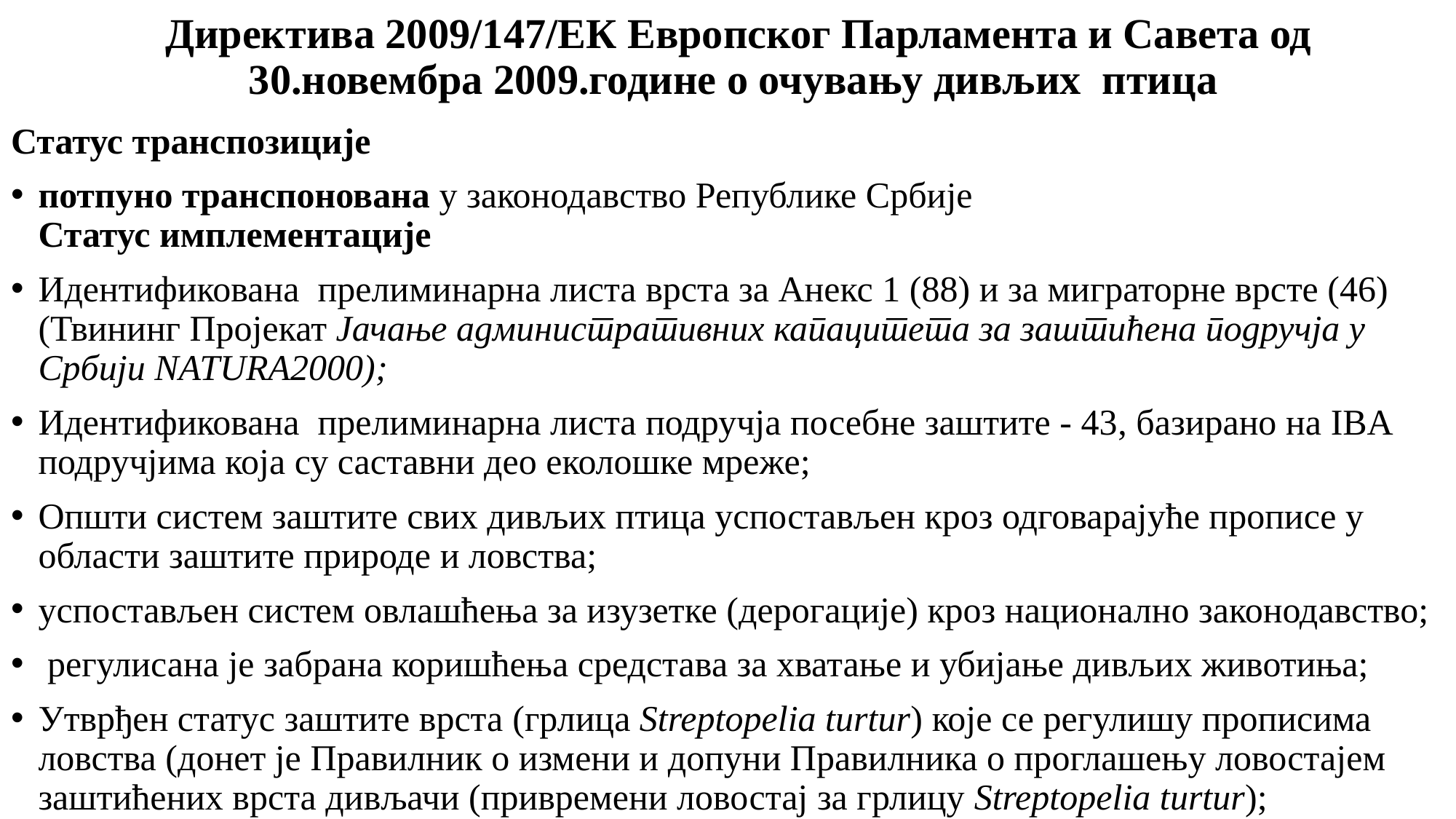

# Директива 2009/147/ЕК Европског Парламента и Савета од 30.новембра 2009.године о очувању дивљих  птица
Статус транспозиције
потпуно транспонована у законодавство Републике Србије
Статус имплементације
Идентификована  прелиминарна листа врста за Анекс 1 (88) и за миграторне врсте (46) (Твининг Пројекат Јачање административних капацитета за заштићена подручја у Србији NATURA2000);
Идентификована  прелиминарна листа подручја посебне заштите - 43, базирано на IBA подручјима која су саставни део еколошке мреже;
Општи систем заштите свих дивљих птица успостављен кроз одговарајуће прописе у области заштите природе и ловства;
успостављен систем овлашћења за изузетке (дерогације) кроз национално законодавство;
 регулисана је забрана коришћења средстава за хватање и убијање дивљих животиња;
Утврђен статус заштите врста (грлица Streptopelia turtur) које се регулишу прописима ловства (донет је Правилник о измени и допуни Правилника о проглашењу ловостајем заштићених врста дивљачи (привремени ловостај за грлицу Streptopelia turtur);